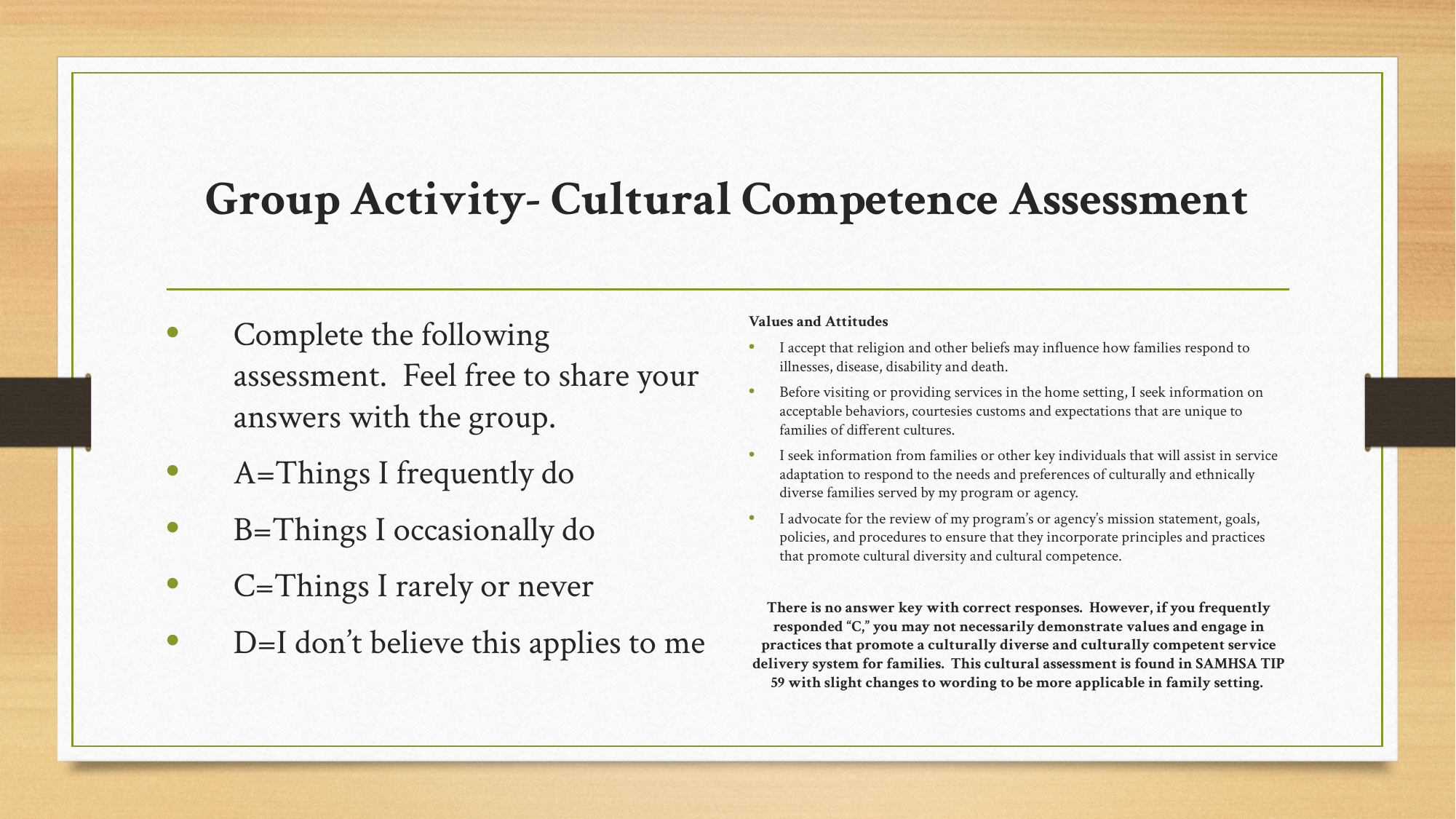

# Group Activity- Cultural Competence Assessment
Complete the following assessment.  Feel free to share your answers with the group.
A=Things I frequently do
B=Things I occasionally do
C=Things I rarely or never
D=I don’t believe this applies to me
Values and Attitudes
I accept that religion and other beliefs may influence how families respond to illnesses, disease, disability and death.
Before visiting or providing services in the home setting, I seek information on acceptable behaviors, courtesies customs and expectations that are unique to families of different cultures.
I seek information from families or other key individuals that will assist in service adaptation to respond to the needs and preferences of culturally and ethnically diverse families served by my program or agency.
I advocate for the review of my program’s or agency’s mission statement, goals, policies, and procedures to ensure that they incorporate principles and practices that promote cultural diversity and cultural competence.

There is no answer key with correct responses.  However, if you frequently responded “C,” you may not necessarily demonstrate values and engage in practices that promote a culturally diverse and culturally competent service delivery system for families.  This cultural assessment is found in SAMHSA TIP 59 with slight changes to wording to be more applicable in family setting.